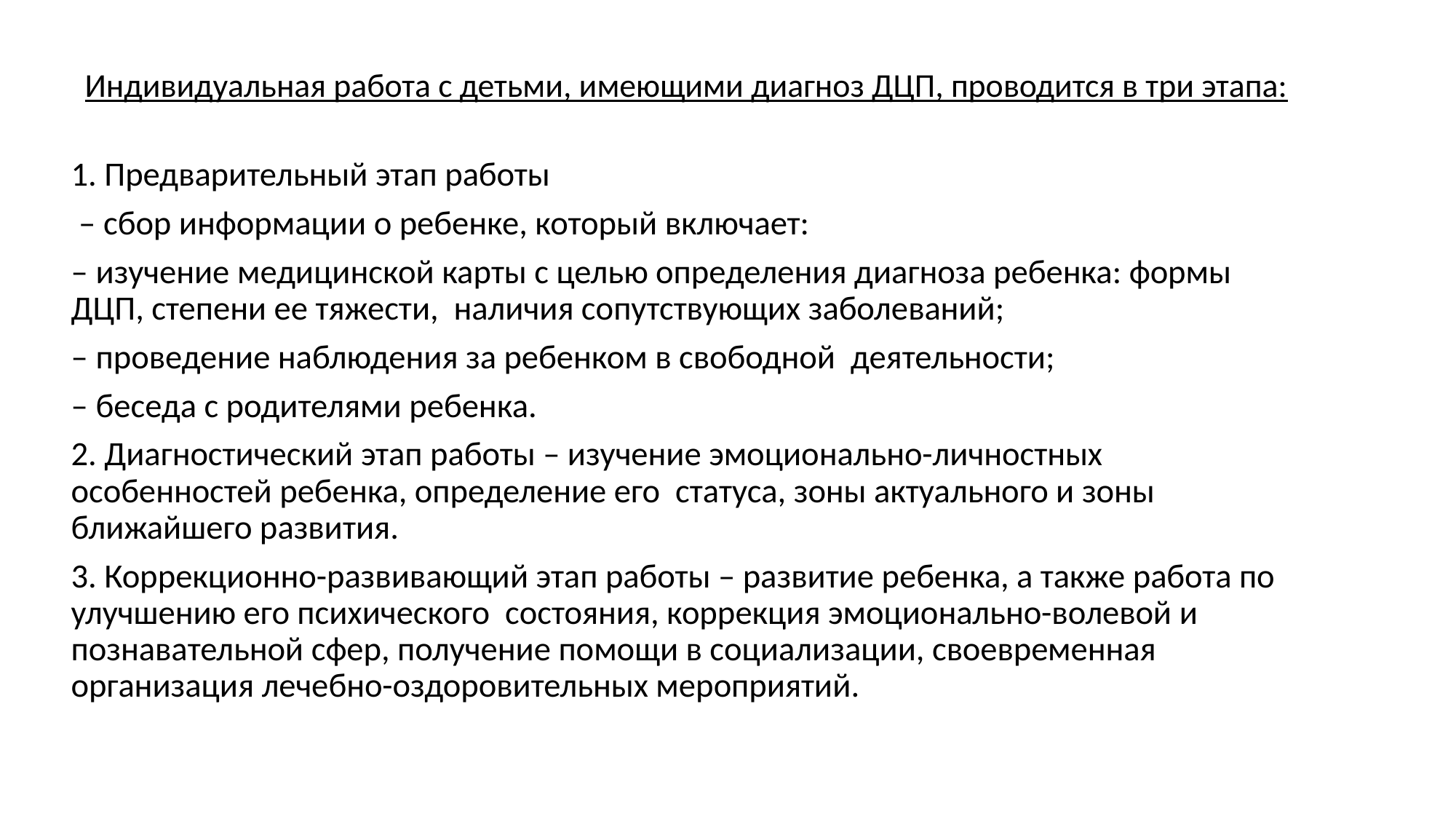

# Индивидуальная работа с детьми, имеющими диагноз ДЦП, проводится в три этапа:
1. Предварительный этап работы
 – сбор информации о ребенке, который включает:
– изучение медицинской карты с целью определения диагноза ребенка: формы ДЦП, степени ее тяжести,  наличия сопутствующих заболеваний;
– проведение наблюдения за ребенком в свободной  деятельности;
– беседа с родителями ребенка.
2. Диагностический этап работы – изучение эмоционально-личностных особенностей ребенка, определение его  статуса, зоны актуального и зоны ближайшего развития.
3. Коррекционно-развивающий этап работы – развитие ребенка, а также работа по улучшению его психического  состояния, коррекция эмоционально-волевой и познавательной сфер, получение помощи в социализации, своевременная организация лечебно-оздоровительных мероприятий.